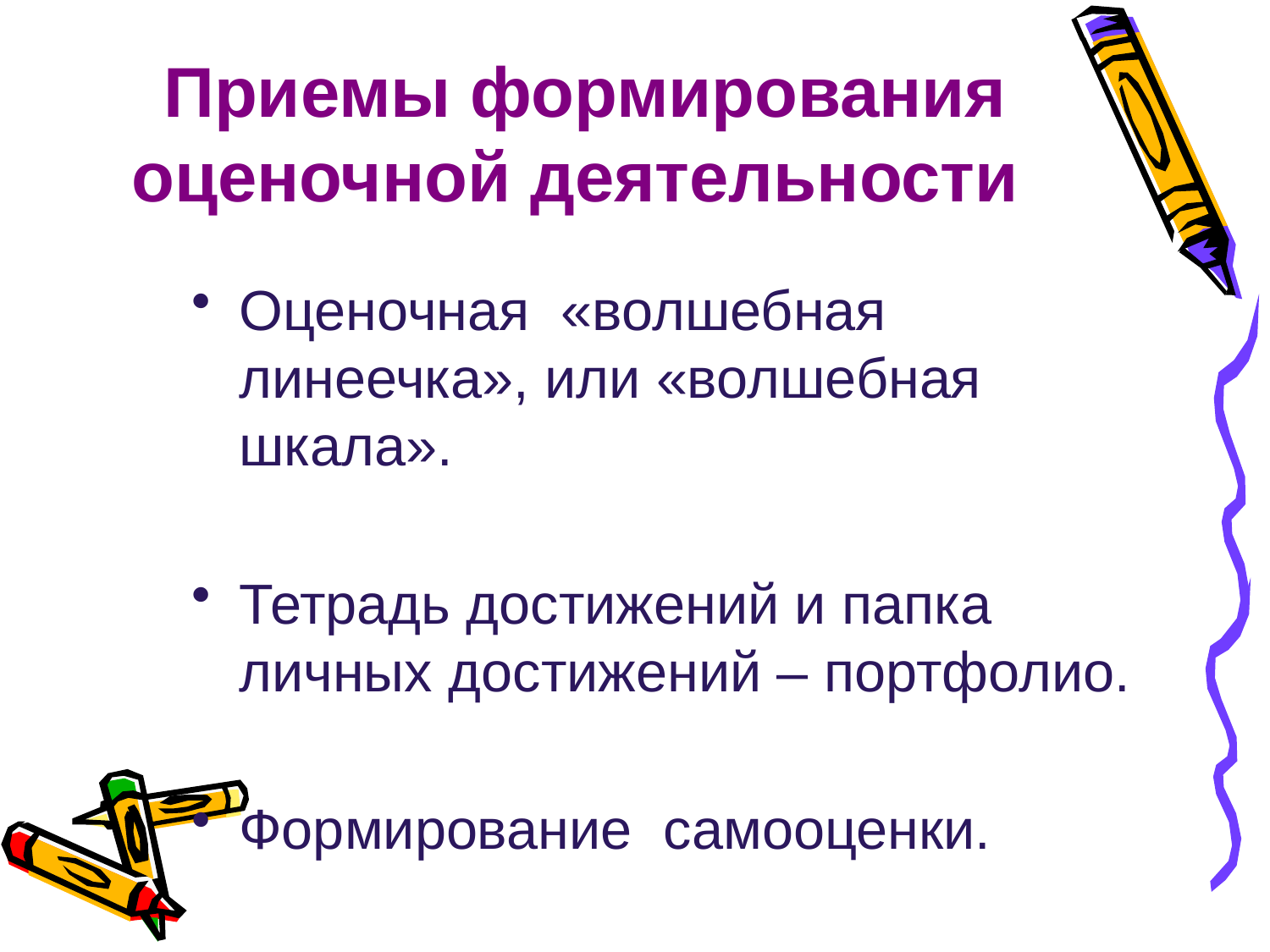

# Приемы формирования оценочной деятельности
Оценочная  «волшебная линеечка», или «волшебная шкала».

Тетрадь достижений и папка личных достижений – портфолио.

Формирование  самооценки.